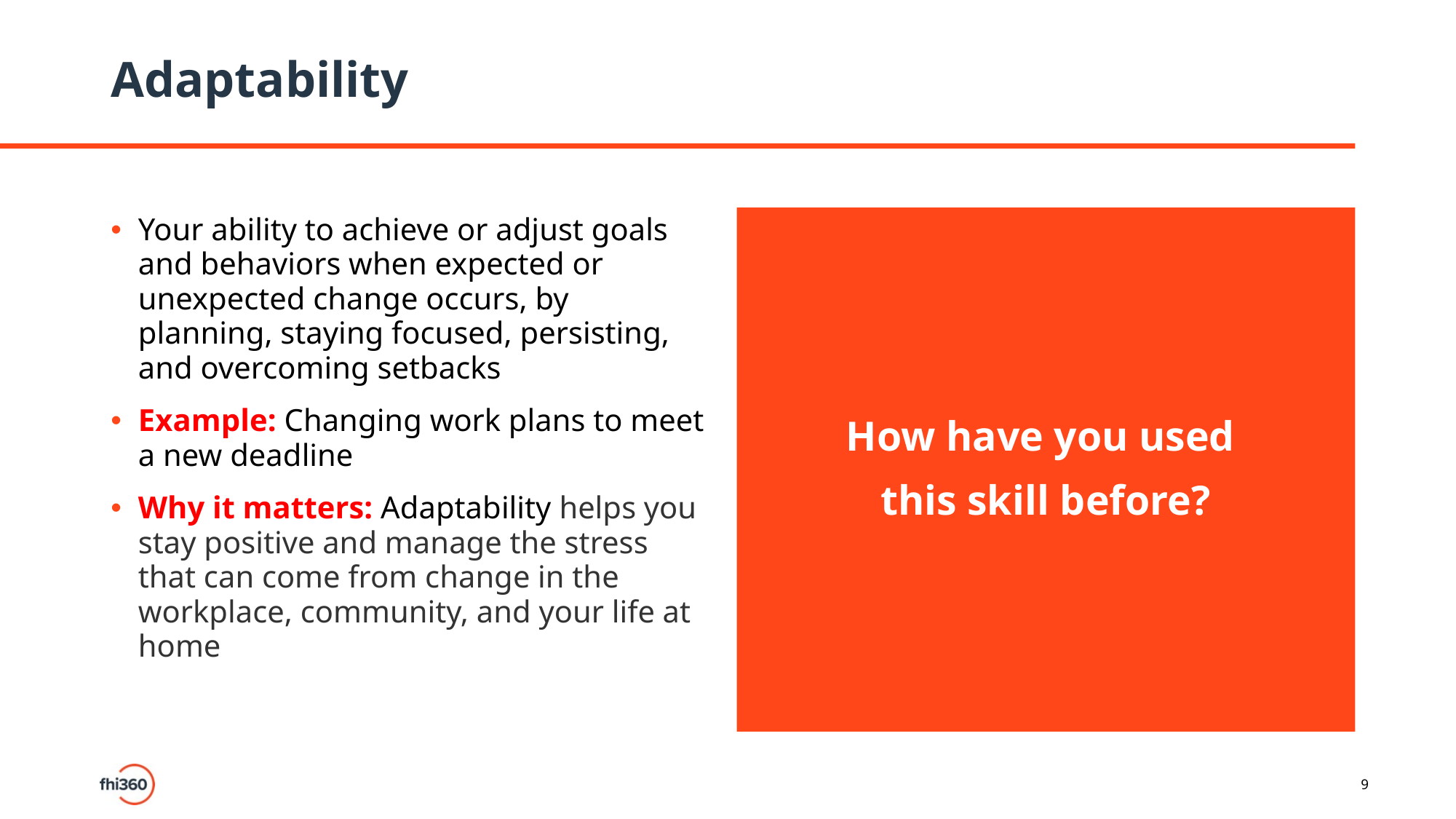

# Adaptability
Your ability to achieve or adjust goals and behaviors when expected or unexpected change occurs, by planning, staying focused, persisting, and overcoming setbacks
Example: Changing work plans to meet a new deadline
Why it matters: Adaptability helps you stay positive and manage the stress that can come from change in the workplace, community, and your life at home
How have you used
this skill before?